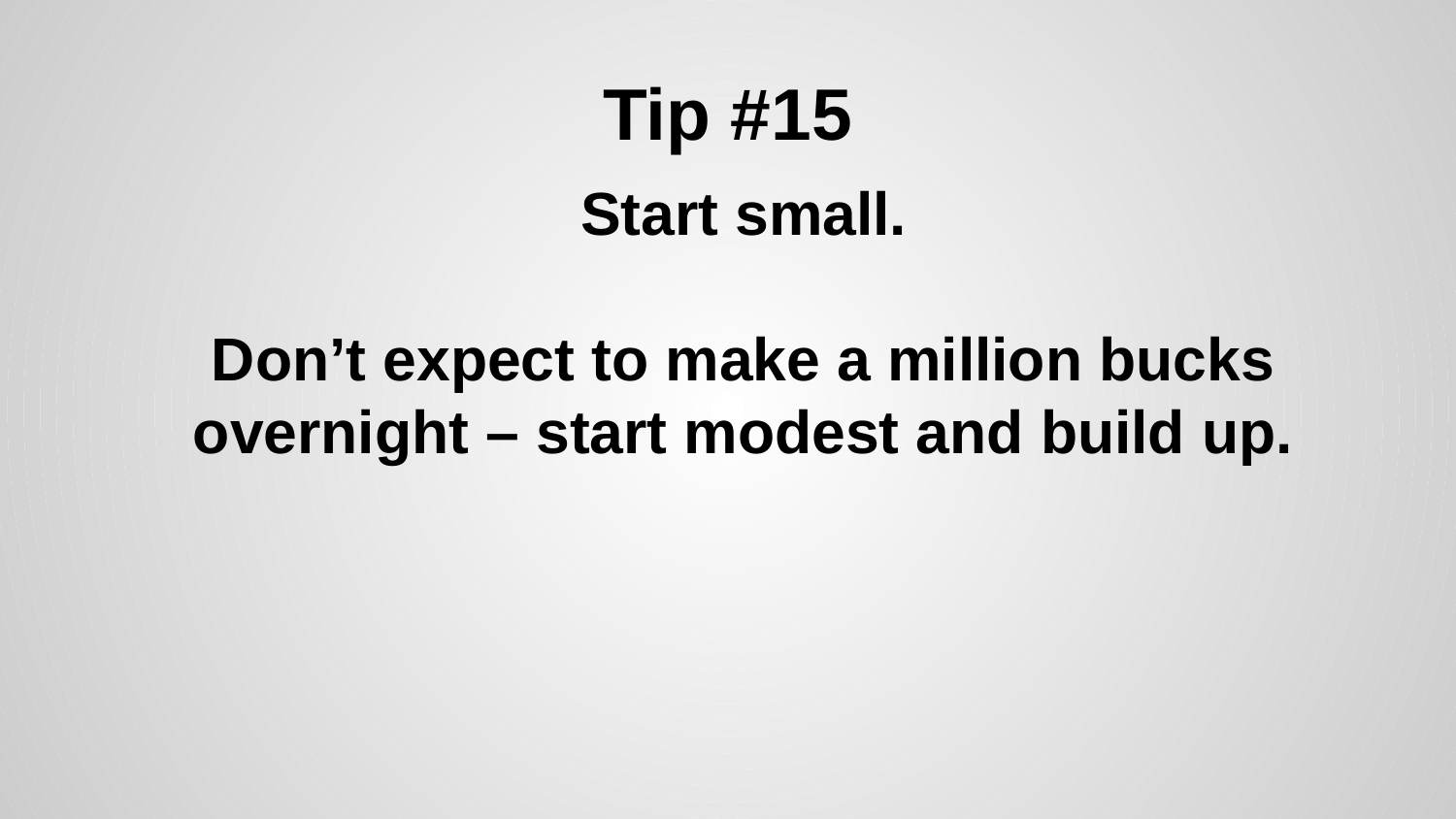

# Tip #15

Start small.

Don’t expect to make a million bucks overnight – start modest and build up.